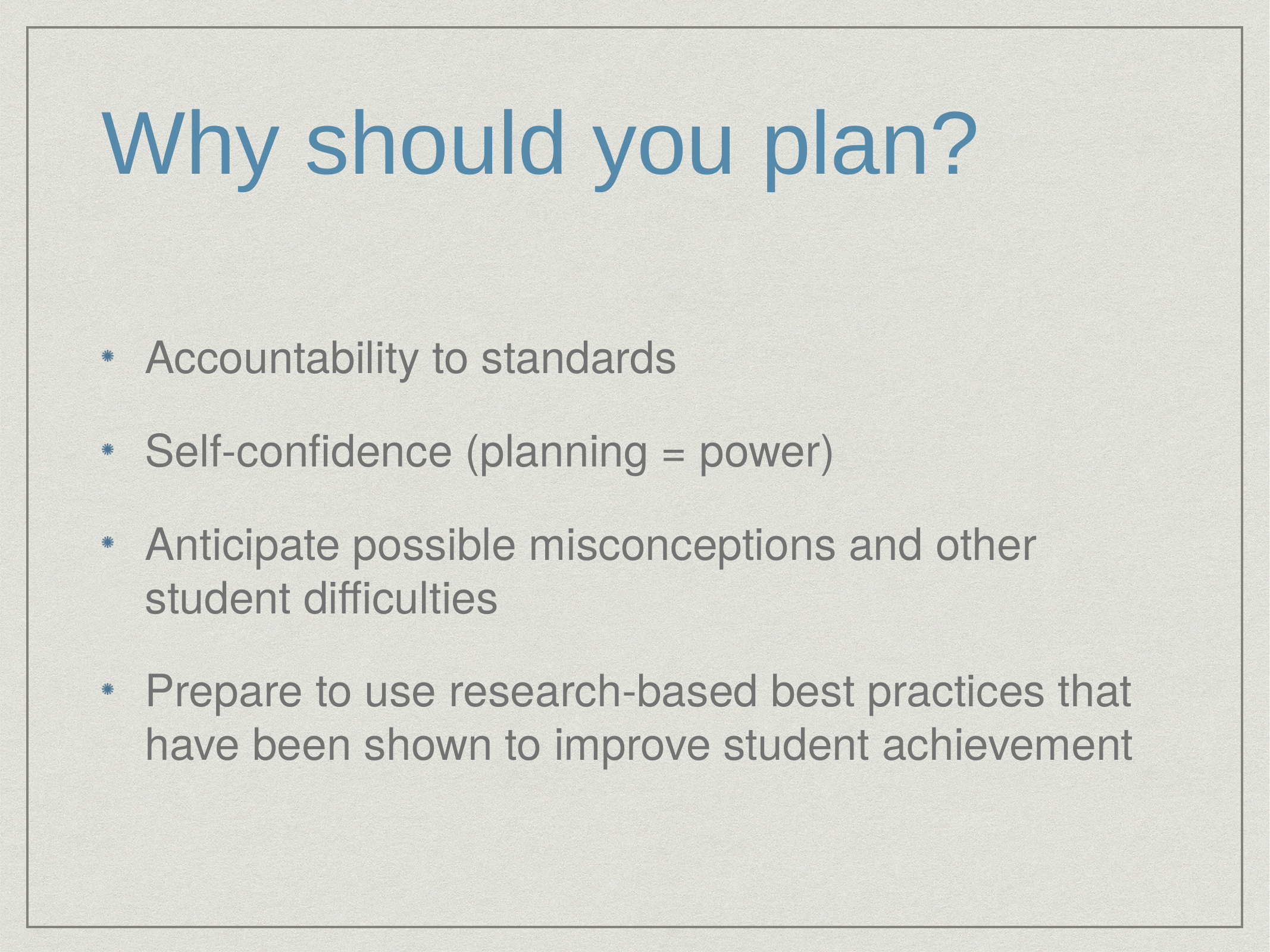

# Why should you plan?
Accountability to standards
Self-confidence (planning = power)
Anticipate possible misconceptions and other student difficulties
Prepare to use research-based best practices that have been shown to improve student achievement